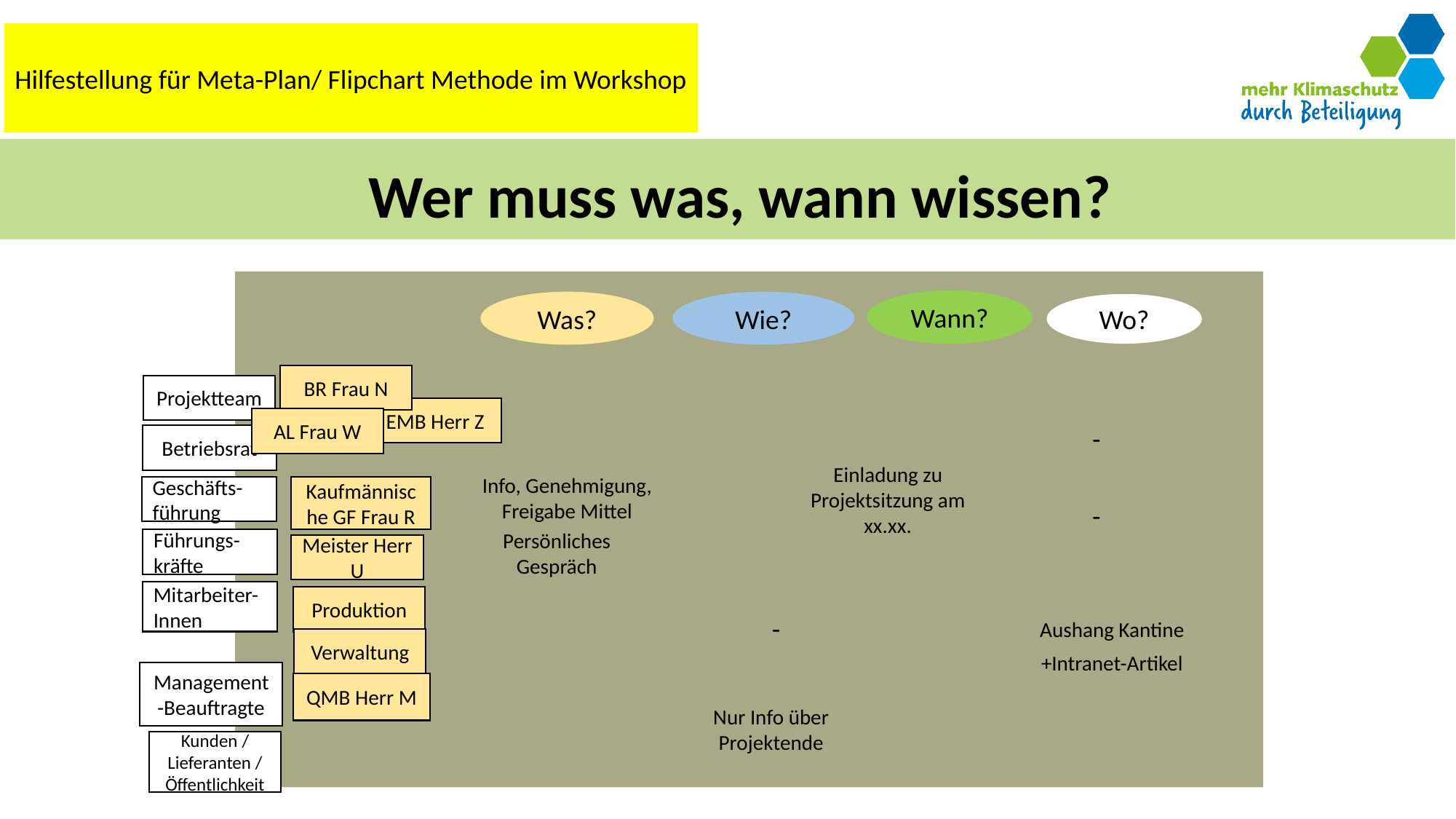

Hilfestellung für Meta-Plan/ Flipchart Methode im Workshop

# Wer muss was, wann wissen?

Wann?
Was?
Wie?
Wo?
BR Frau N
Projektteam
EMB Herr Z
-
AL Frau W
Betriebsrat
Info, Genehmigung, Freigabe Mittel
Einladung zu Projektsitzung am xx.xx.
Kaufmännische GF Frau R
Geschäfts-führung
-

Persönliches Gespräch
Führungs-kräfte
Meister Herr U
Mitarbeiter-Innen
Produktion
-
Aushang Kantine
+Intranet-Artikel
Verwaltung
Management-Beauftragte
QMB Herr M
Nur Info über Projektende
Kunden / Lieferanten / Öffentlichkeit